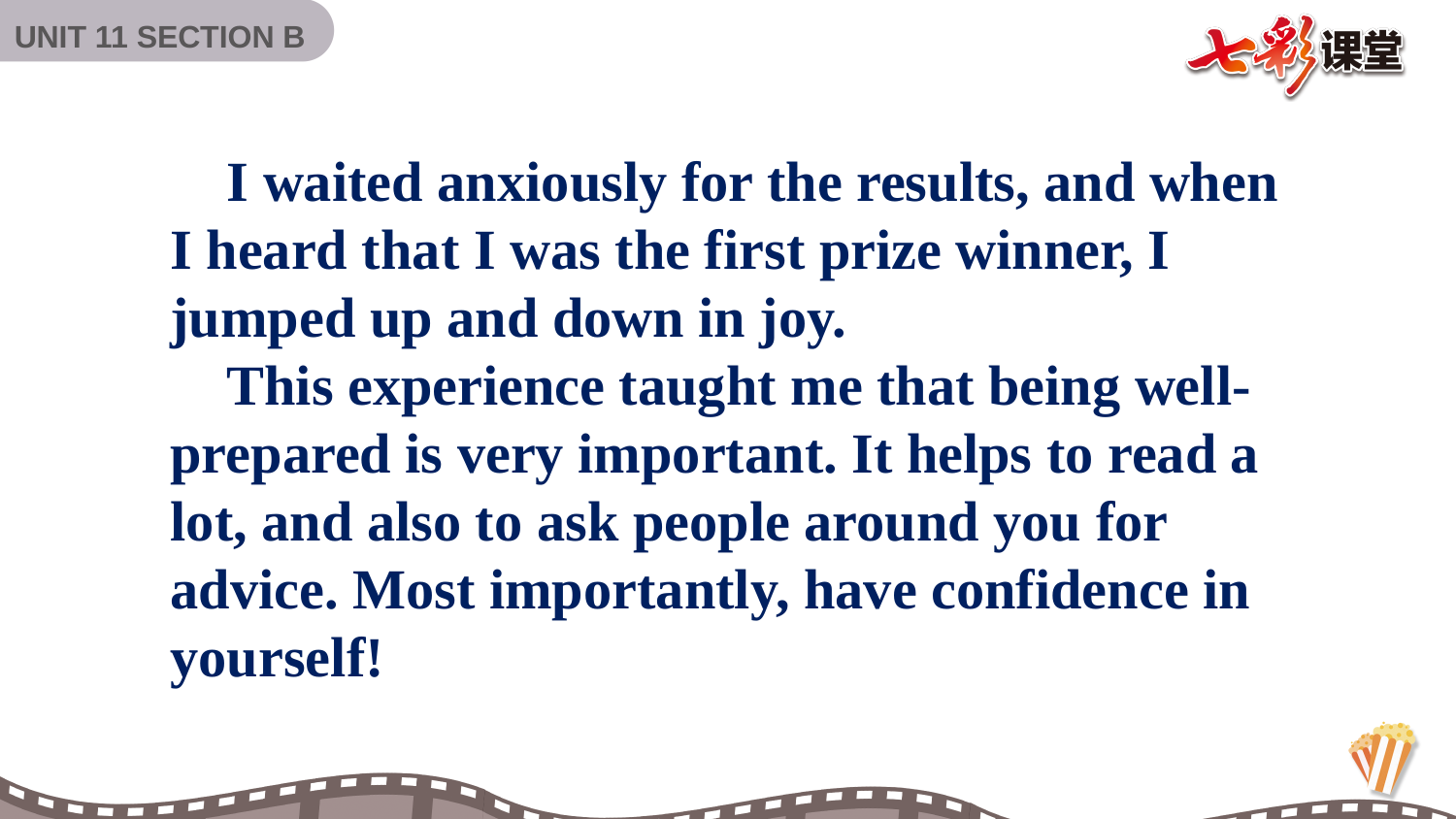

I waited anxiously for the results, and when
I heard that I was the first prize winner, I
jumped up and down in joy.
    This experience taught me that being well-
prepared is very important. It helps to read a
lot, and also to ask people around you for
advice. Most importantly, have confidence in
yourself!